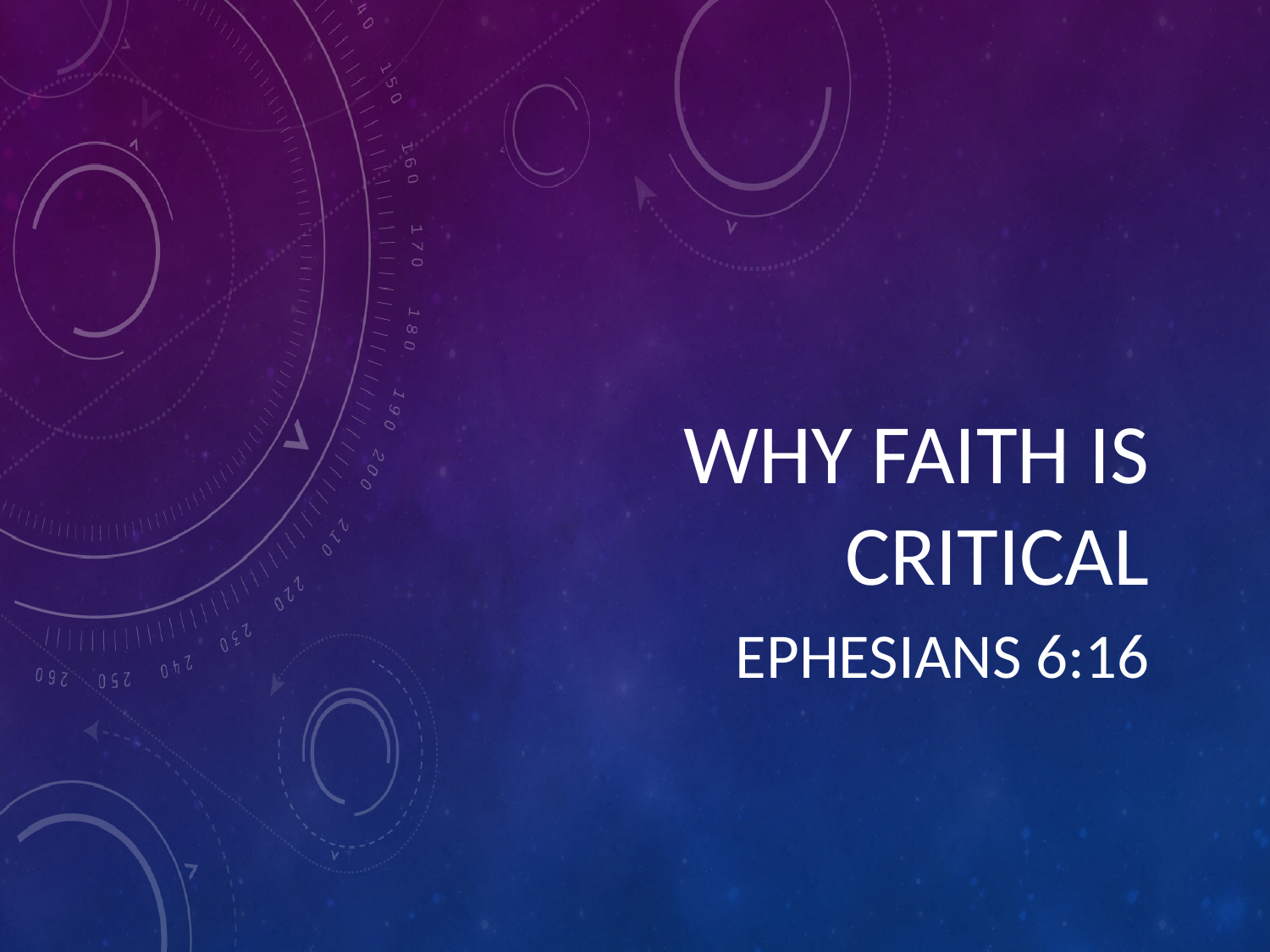

# Why faith is critical
Ephesians 6:16